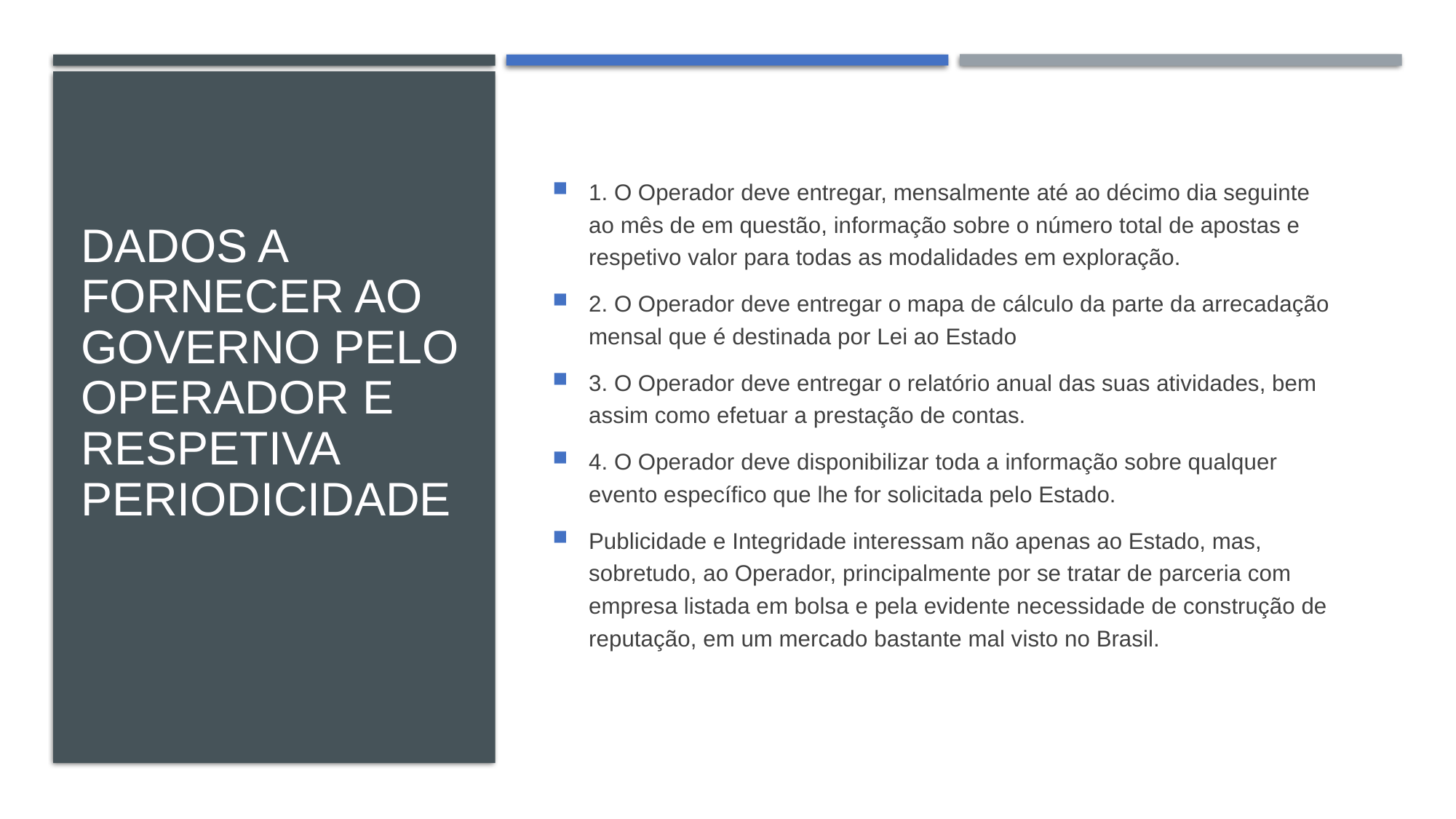

# Dados a fornecer ao Governo pelo operador e respetiva periodicidade
1. O Operador deve entregar, mensalmente até ao décimo dia seguinte ao mês de em questão, informação sobre o número total de apostas e respetivo valor para todas as modalidades em exploração.
2. O Operador deve entregar o mapa de cálculo da parte da arrecadação mensal que é destinada por Lei ao Estado
3. O Operador deve entregar o relatório anual das suas atividades, bem assim como efetuar a prestação de contas.
4. O Operador deve disponibilizar toda a informação sobre qualquer evento específico que lhe for solicitada pelo Estado.
Publicidade e Integridade interessam não apenas ao Estado, mas, sobretudo, ao Operador, principalmente por se tratar de parceria com empresa listada em bolsa e pela evidente necessidade de construção de reputação, em um mercado bastante mal visto no Brasil.